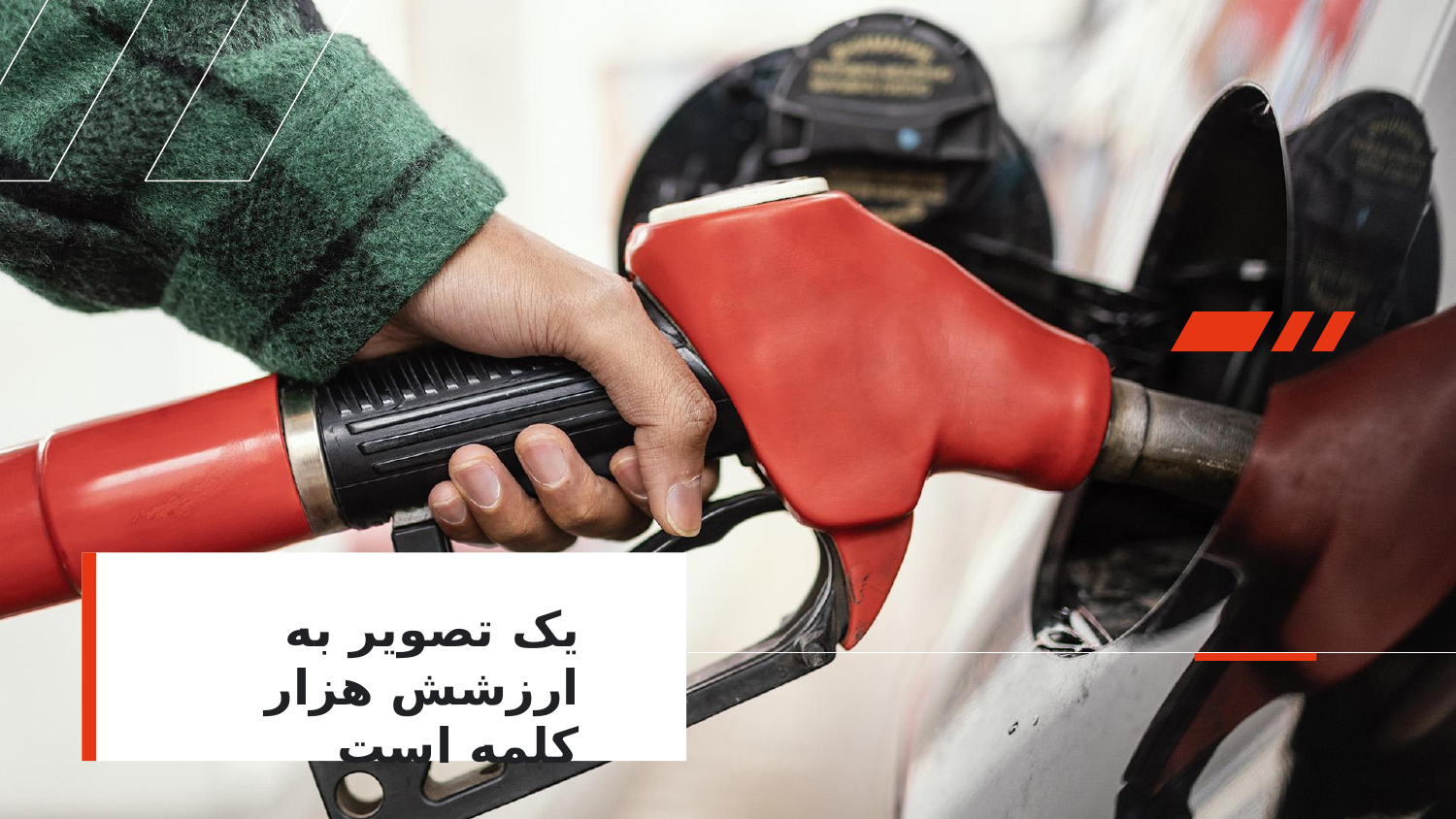

# یک تصویر به ارزشش هزار کلمه است